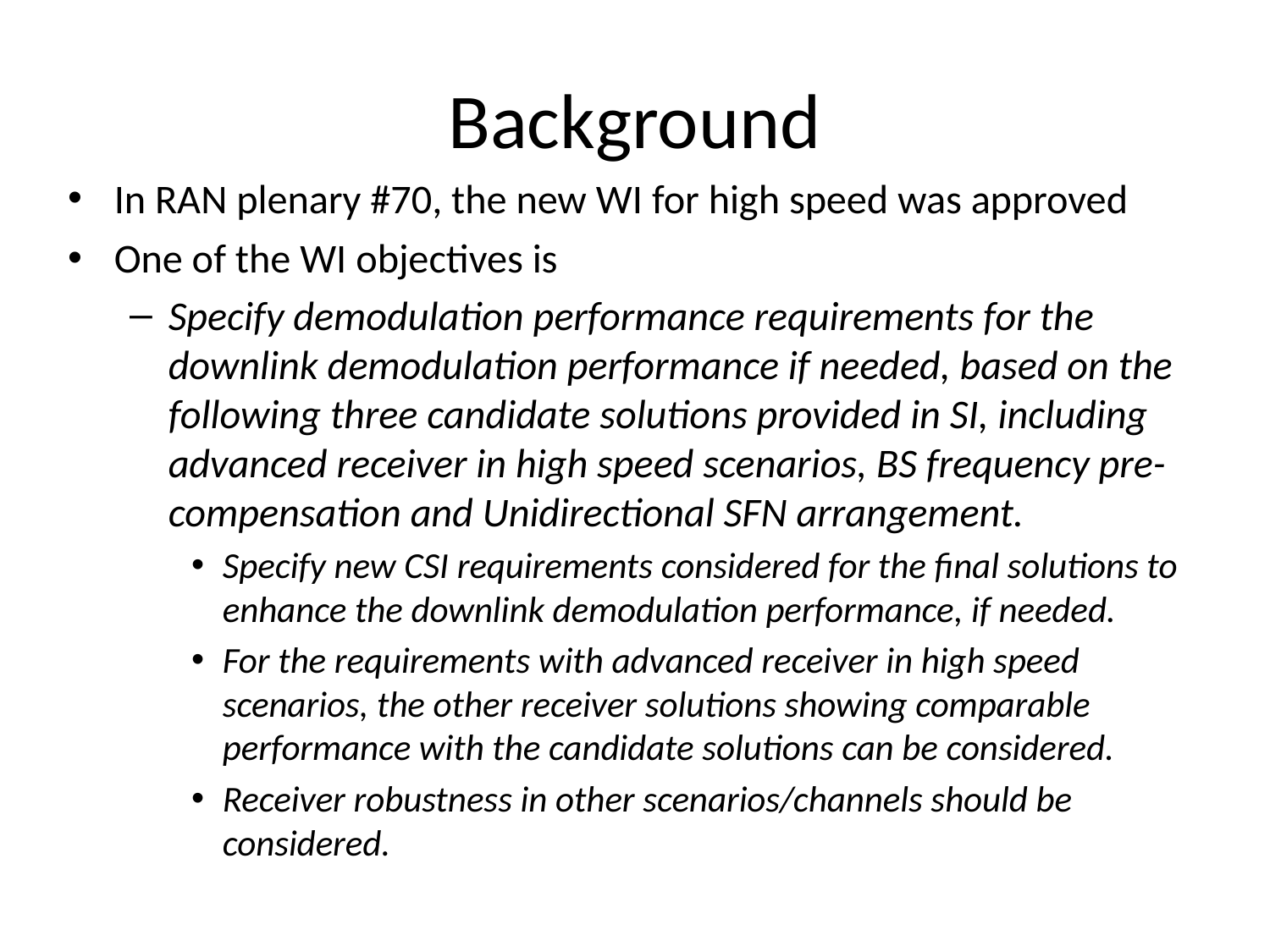

# Background
In RAN plenary #70, the new WI for high speed was approved
One of the WI objectives is
Specify demodulation performance requirements for the downlink demodulation performance if needed, based on the following three candidate solutions provided in SI, including advanced receiver in high speed scenarios, BS frequency pre-compensation and Unidirectional SFN arrangement.
Specify new CSI requirements considered for the final solutions to enhance the downlink demodulation performance, if needed.
For the requirements with advanced receiver in high speed scenarios, the other receiver solutions showing comparable performance with the candidate solutions can be considered.
Receiver robustness in other scenarios/channels should be considered.